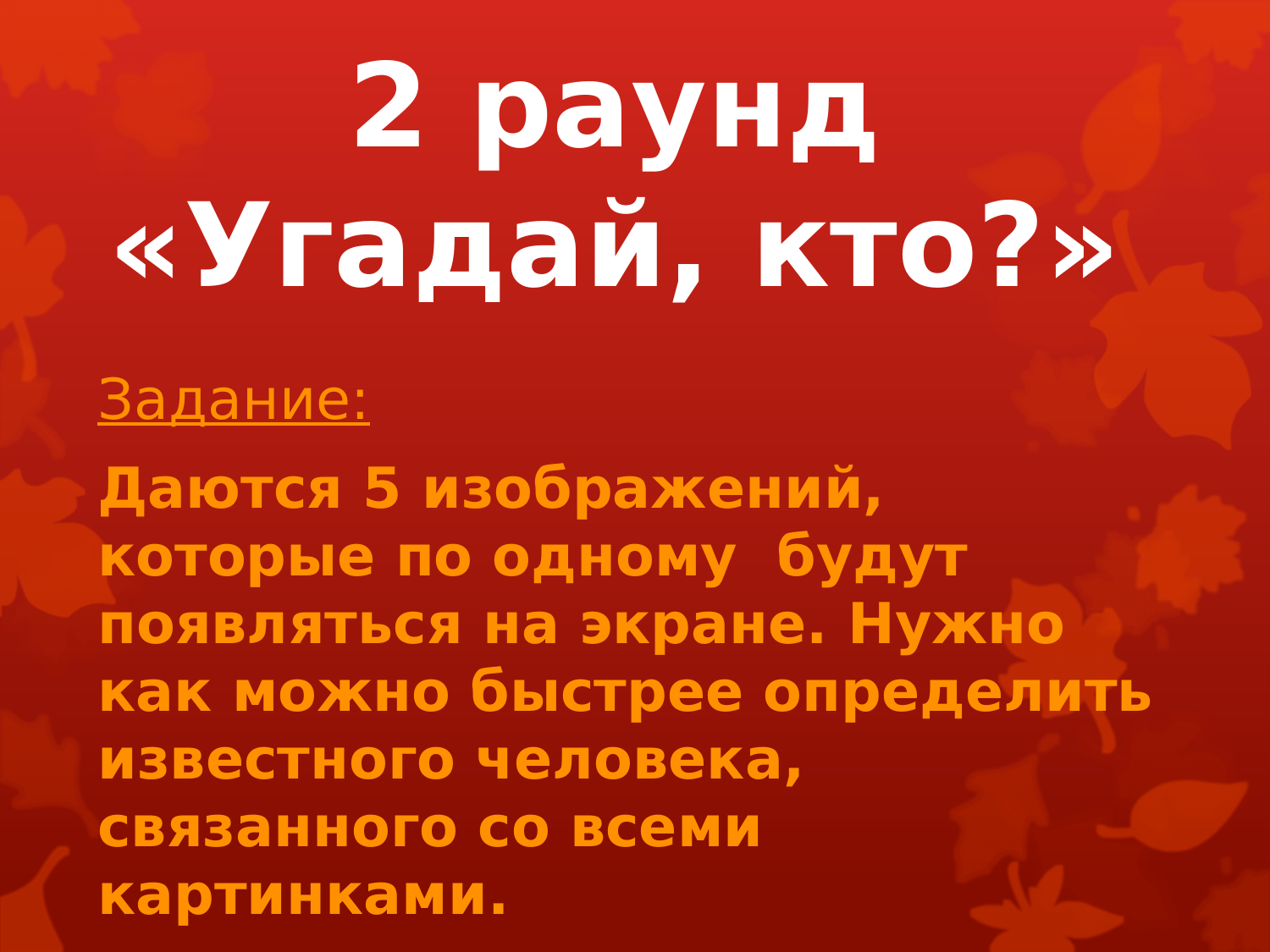

# 2 раунд «Угадай, кто?»
Задание:
Даются 5 изображений, которые по одному  будут появляться на экране. Нужно как можно быстрее определить известного человека, связанного со всеми картинками.